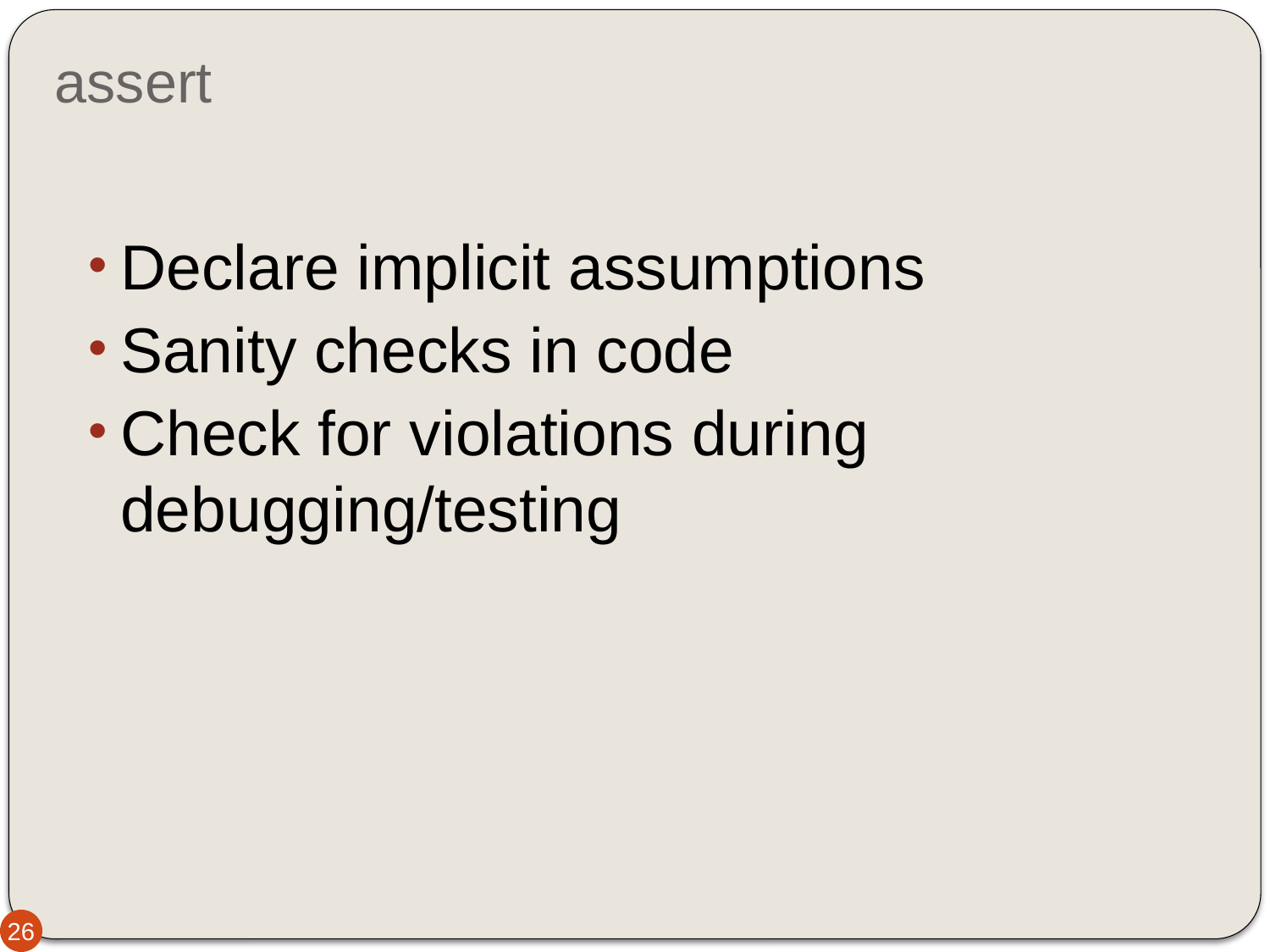

# assert

Declare implicit assumptions
Sanity checks in code
Check for violations during debugging/testing

26